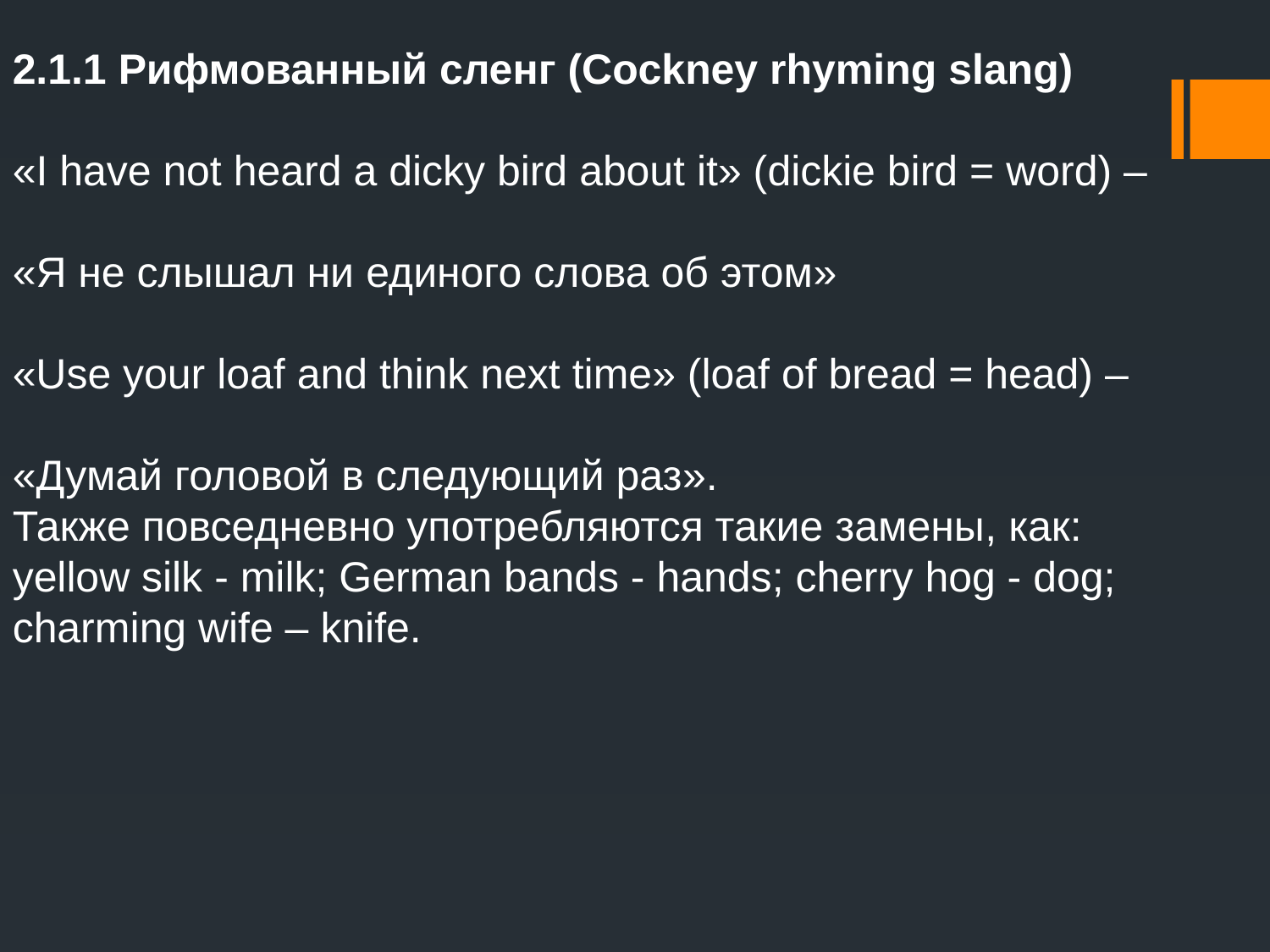

2.1.1 Рифмованный сленг (Cockney rhyming slang)

«I have not heard a dicky bird about it» (dickie bird = word) –

«Я не слышал ни единого слова об этом»

«Use your loaf and think next time» (loaf of bread = head) –

«Думай головой в следующий раз».
Также повседневно употребляются такие замены, как: yellow silk - milk; German bands - hands; cherry hog - dog; charming wife – knife.